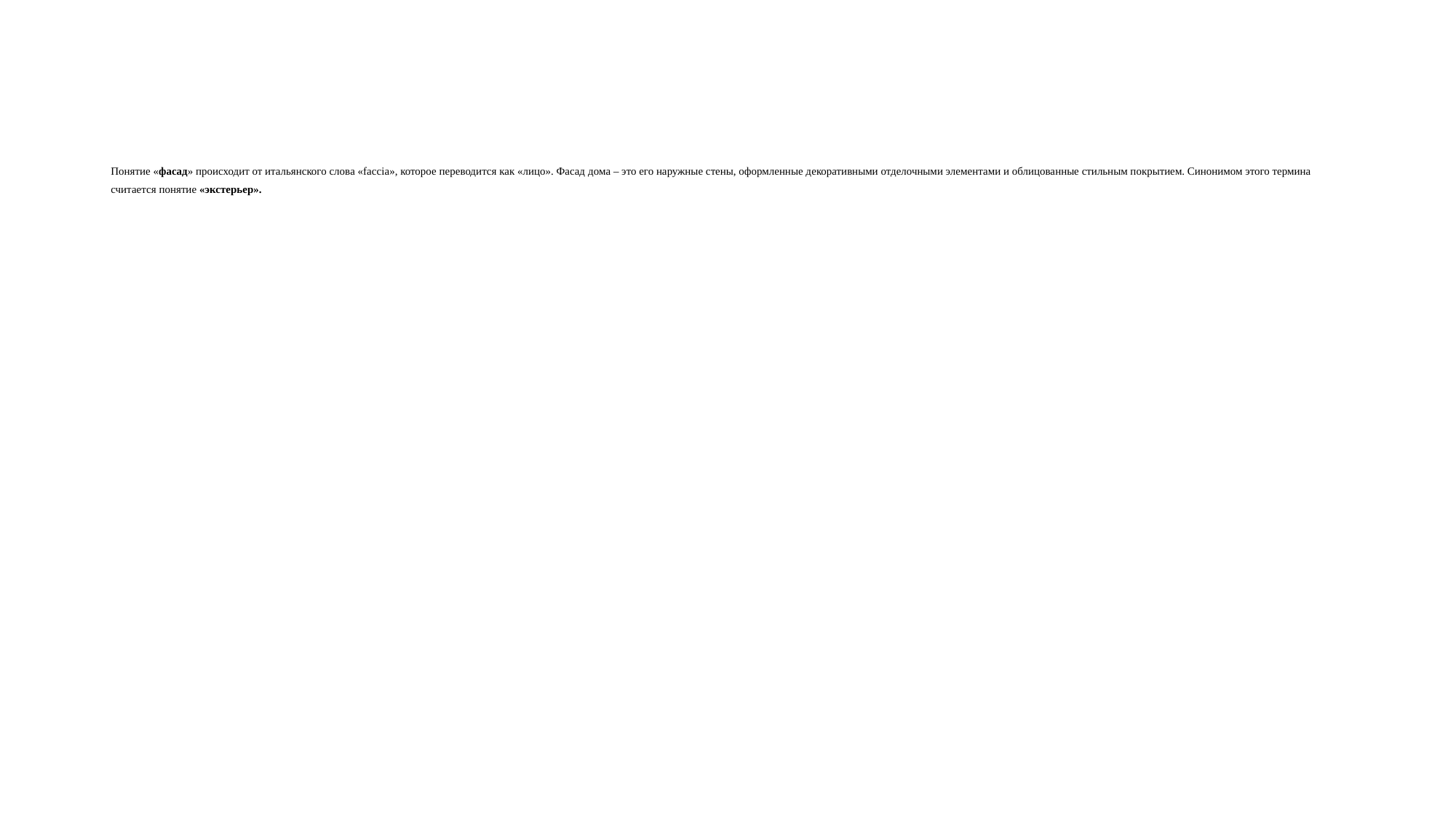

# Понятие «фасад» происходит от итальянского слова «faccia», которое переводится как «лицо». Фасад дома – это его наружные стены, оформленные декоративными отделочными элементами и облицованные стильным покрытием. Синонимом этого термина считается понятие «экстерьер».